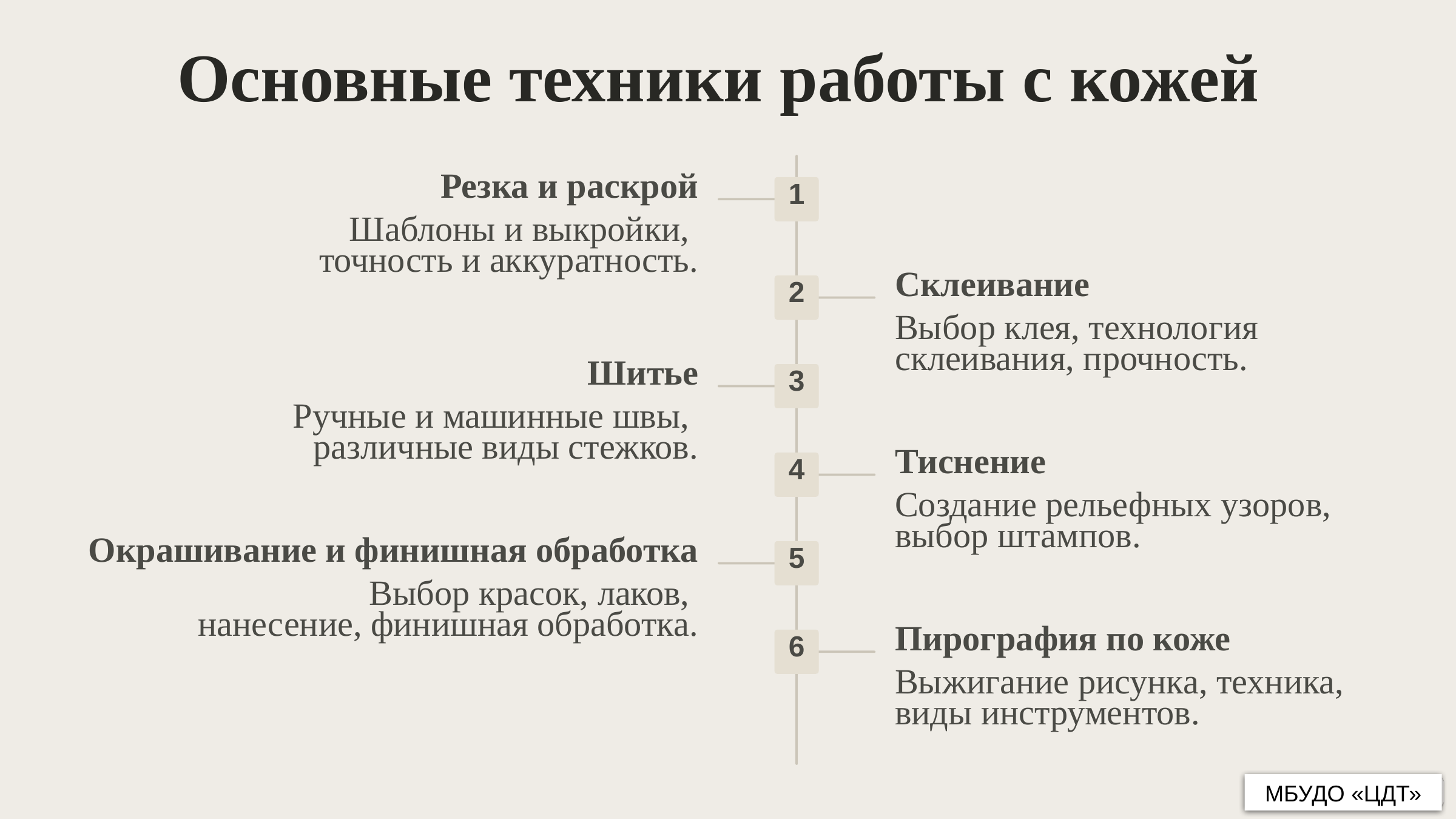

Основные техники работы с кожей

Резка и раскрой

1

Шаблоны и выкройки,
точность и аккуратность.
Склеивание

2

Выбор клея, технология
склеивания, прочность.
Шитье

3

Ручные и машинные швы,
различные виды стежков.
Тиснение

4

Создание рельефных узоров,
выбор штампов.
Окрашивание и финишная обработка

5

Выбор красок, лаков,
нанесение, финишная обработка.
Пирография по коже

6

Выжигание рисунка, техника,
виды инструментов.
МБУДО «ЦДТ»